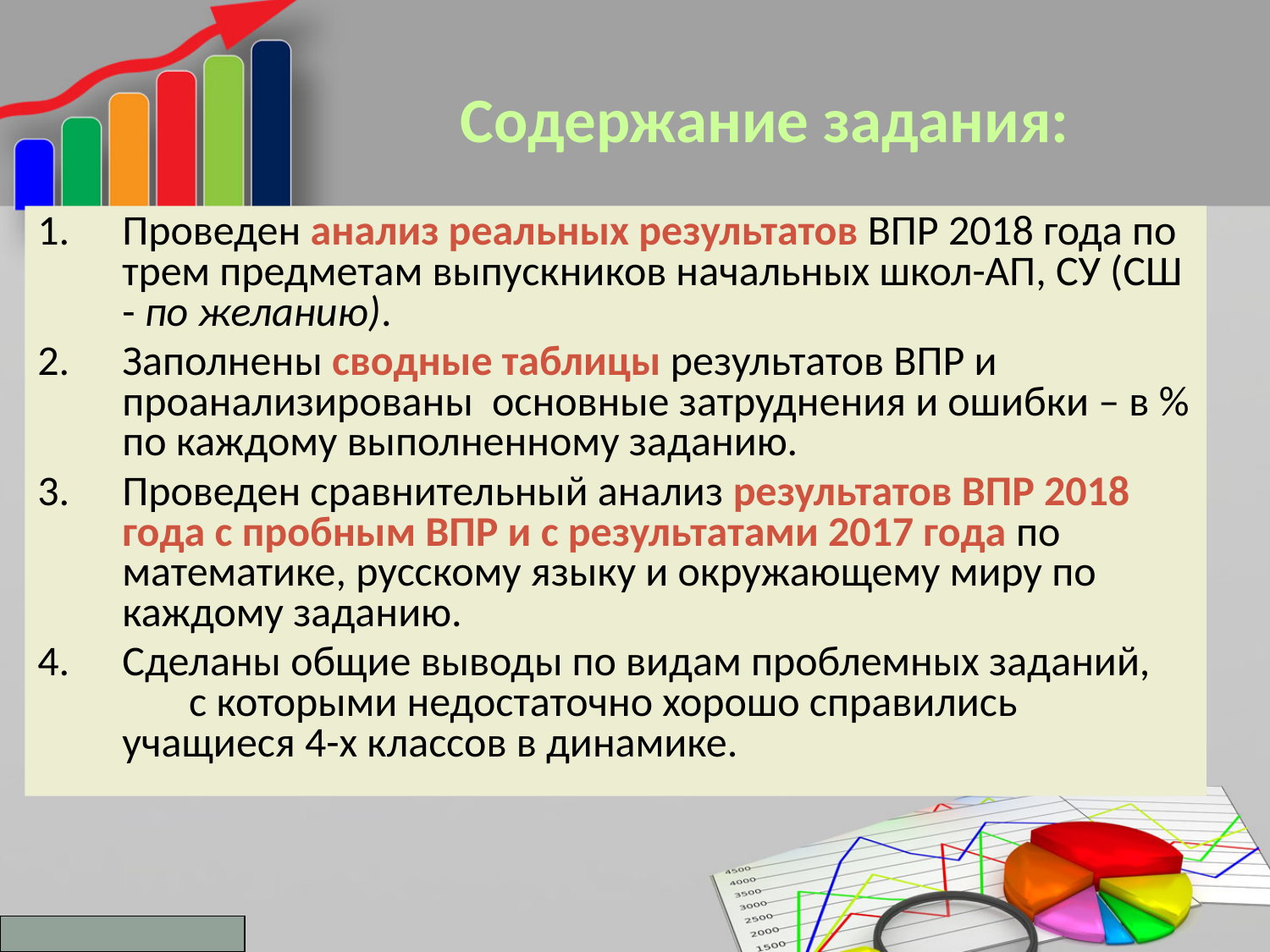

Содержание задания:
Проведен анализ реальных результатов ВПР 2018 года по трем предметам выпускников начальных школ-АП, СУ (СШ - по желанию).
Заполнены сводные таблицы результатов ВПР и проанализированы  основные затруднения и ошибки – в % по каждому выполненному заданию.
Проведен сравнительный анализ результатов ВПР 2018 года с пробным ВПР и с результатами 2017 года по математике, русскому языку и окружающему миру по каждому заданию.
Сделаны общие выводы по видам проблемных заданий,            с которыми недостаточно хорошо справились учащиеся 4-х классов в динамике.